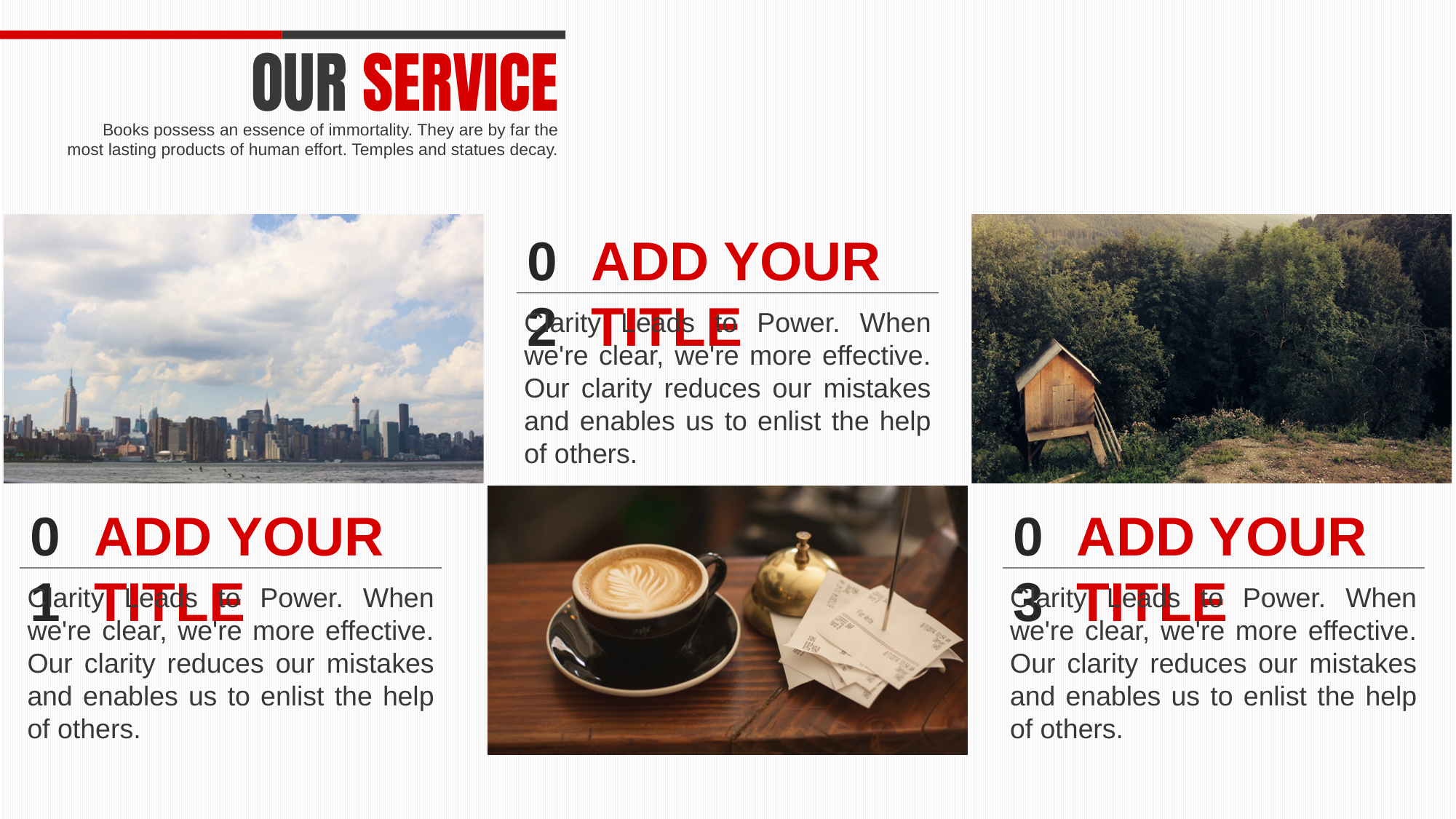

OUR SERVICE
Books possess an essence of immortality. They are by far the most lasting products of human effort. Temples and statues decay.

02
ADD YOUR TITLE
Clarity Leads to Power. When we're clear, we're more effective. Our clarity reduces our mistakes and enables us to enlist the help of others.

01
ADD YOUR TITLE
03
ADD YOUR TITLE
Clarity Leads to Power. When we're clear, we're more effective. Our clarity reduces our mistakes and enables us to enlist the help of others.
Clarity Leads to Power. When we're clear, we're more effective. Our clarity reduces our mistakes and enables us to enlist the help of others.